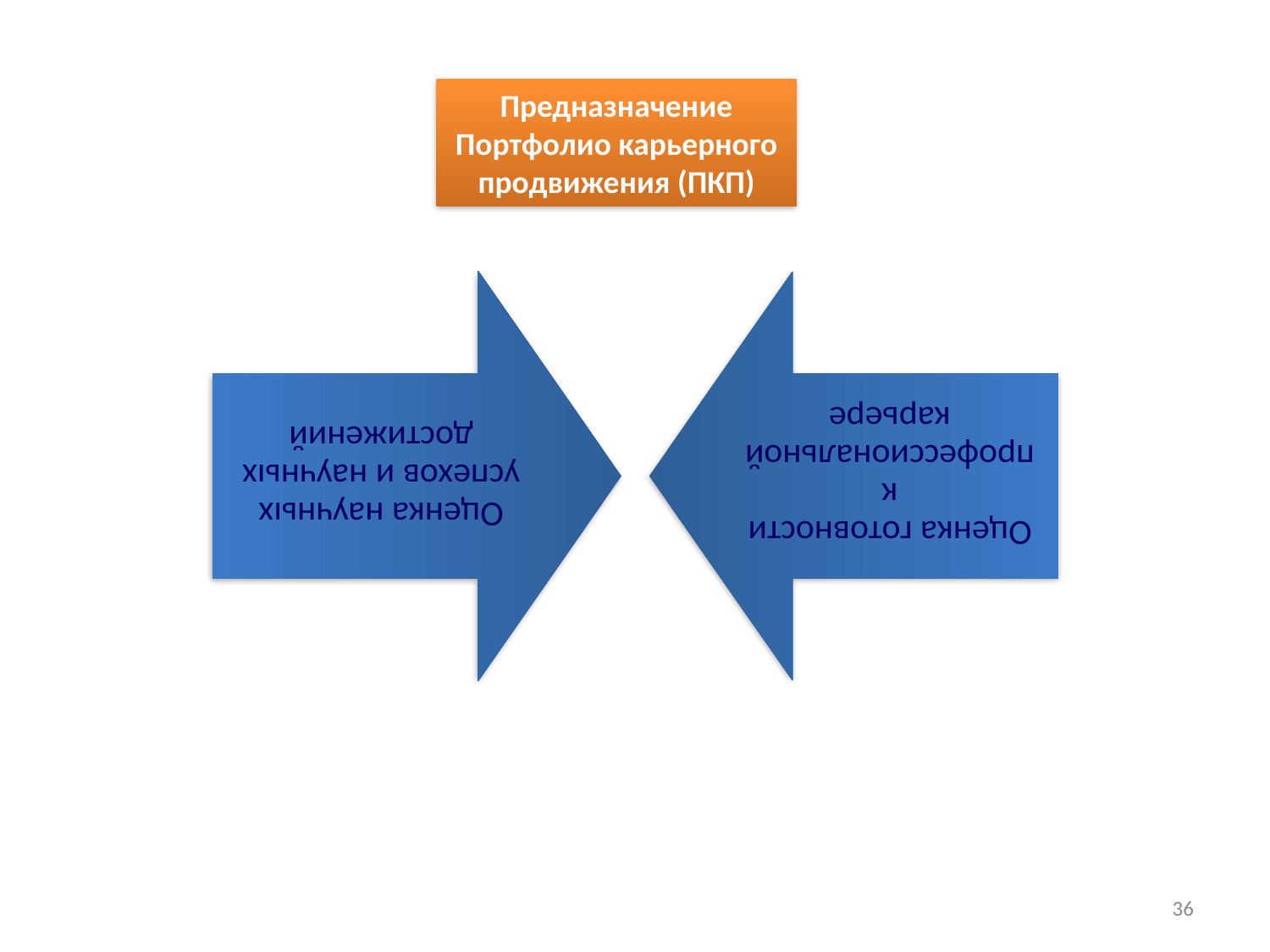

Предназначение Портфолио карьерного продвижения (ПКП)
Оценка научных успехов и научных достижений
Оценка готовности к профессиональной карьере
36
Технологии развития Портфолио для рынков труда
36